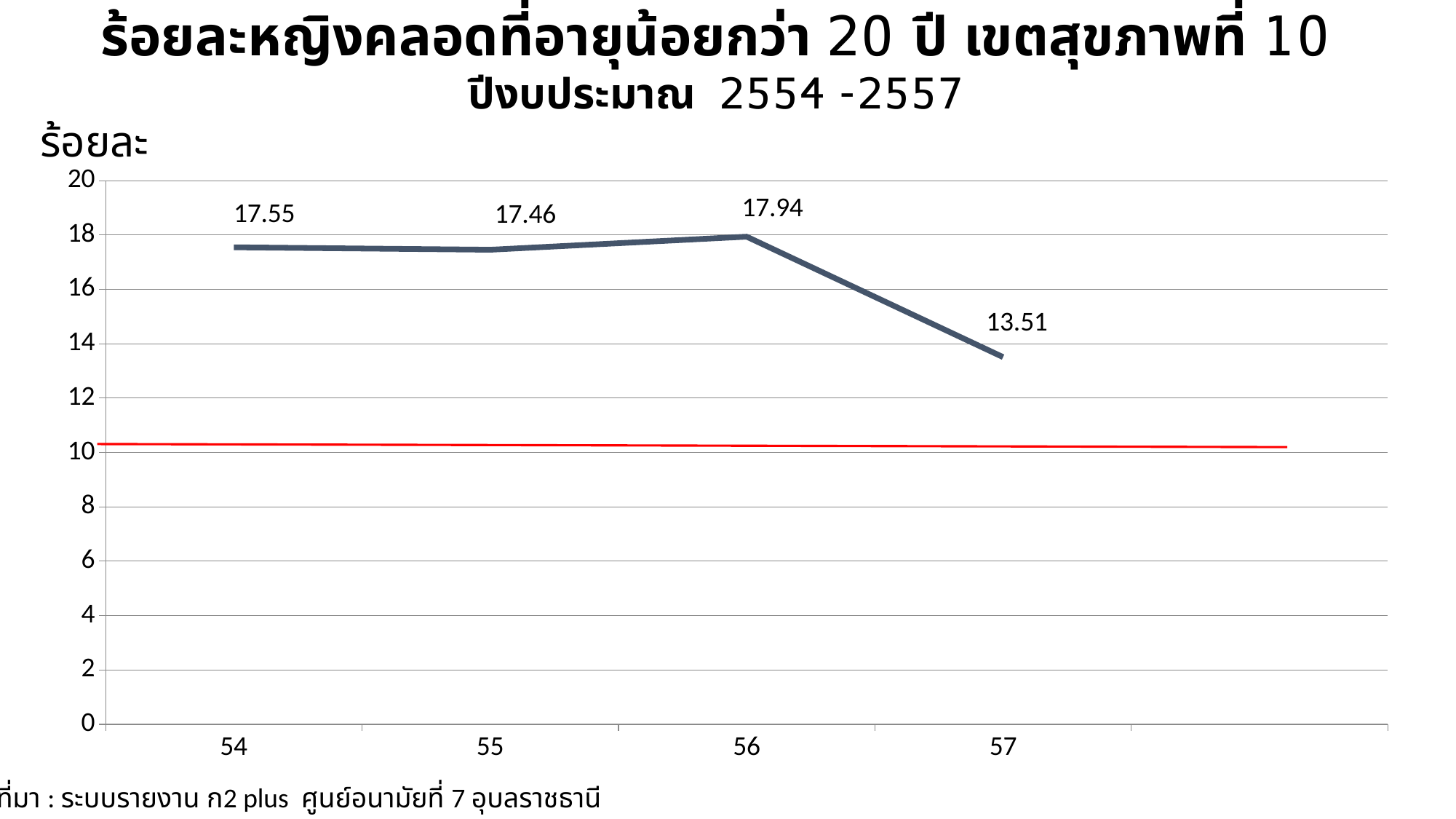

ร้อยละหญิงคลอดที่อายุน้อยกว่า 20 ปี เขตสุขภาพที่ 10
ปีงบประมาณ  2554 -2557
ร้อยละ

### Chart

| Category | ภาพเขต |
|---|---|
| 54 | 17.55 |
| 55 | 17.459999999999987 |
| 56 | 17.939999999999987 |
| 57 | 13.51 |
|  | None |
ที่มา : ระบบรายงาน ก2 plus  ศูนย์อนามัยที่ 7 อุบลราชธานี